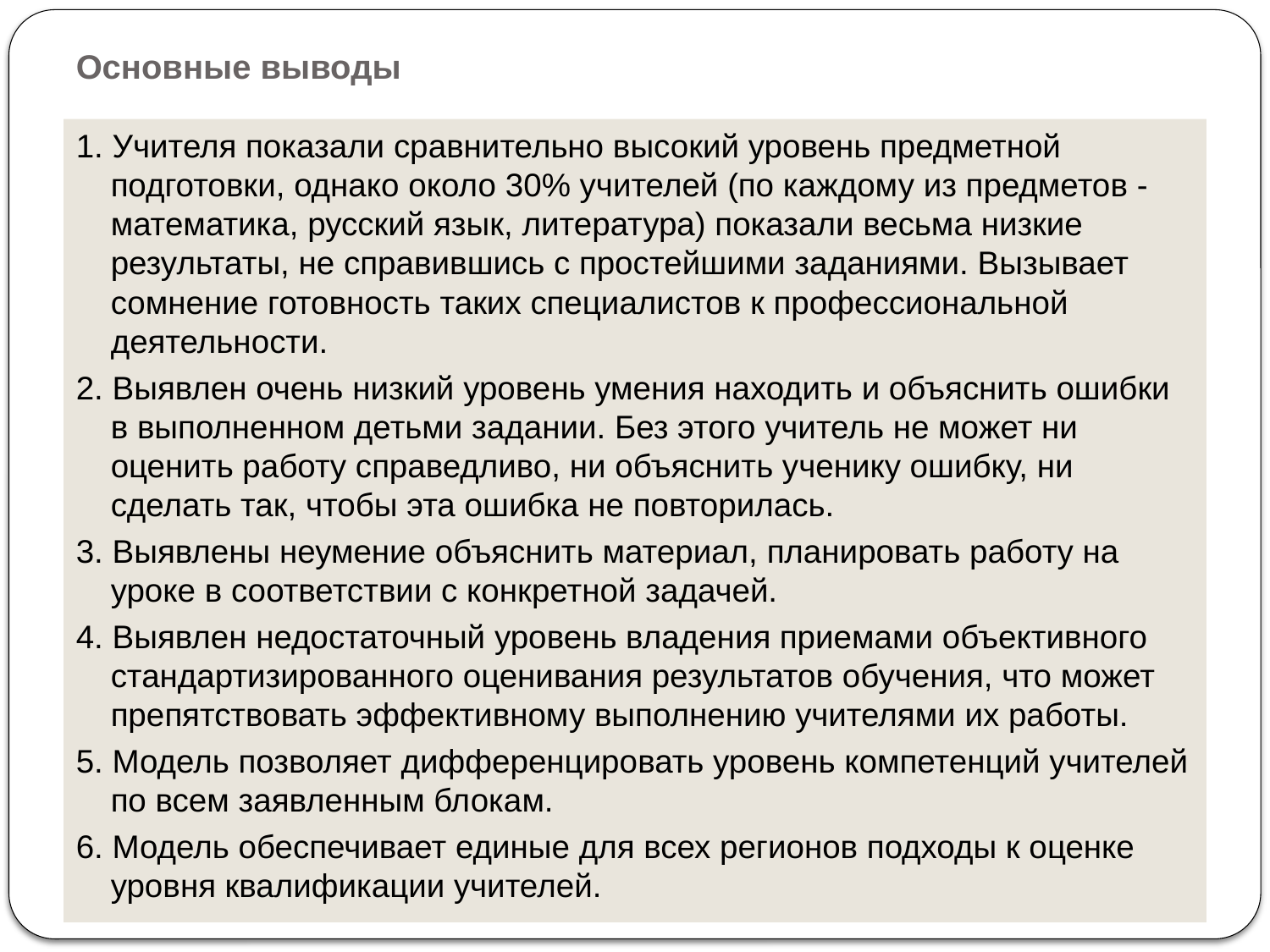

# Основные выводы
1. Учителя показали сравнительно высокий уровень предметной подготовки, однако около 30% учителей (по каждому из предметов - математика, русский язык, литература) показали весьма низкие результаты, не справившись с простейшими заданиями. Вызывает сомнение готовность таких специалистов к профессиональной деятельности.
2. Выявлен очень низкий уровень умения находить и объяснить ошибки в выполненном детьми задании. Без этого учитель не может ни оценить работу справедливо, ни объяснить ученику ошибку, ни сделать так, чтобы эта ошибка не повторилась.
3. Выявлены неумение объяснить материал, планировать работу на уроке в соответствии с конкретной задачей.
4. Выявлен недостаточный уровень владения приемами объективного стандартизированного оценивания результатов обучения, что может препятствовать эффективному выполнению учителями их работы.
5. Модель позволяет дифференцировать уровень компетенций учителей по всем заявленным блокам.
6. Модель обеспечивает единые для всех регионов подходы к оценке уровня квалификации учителей.